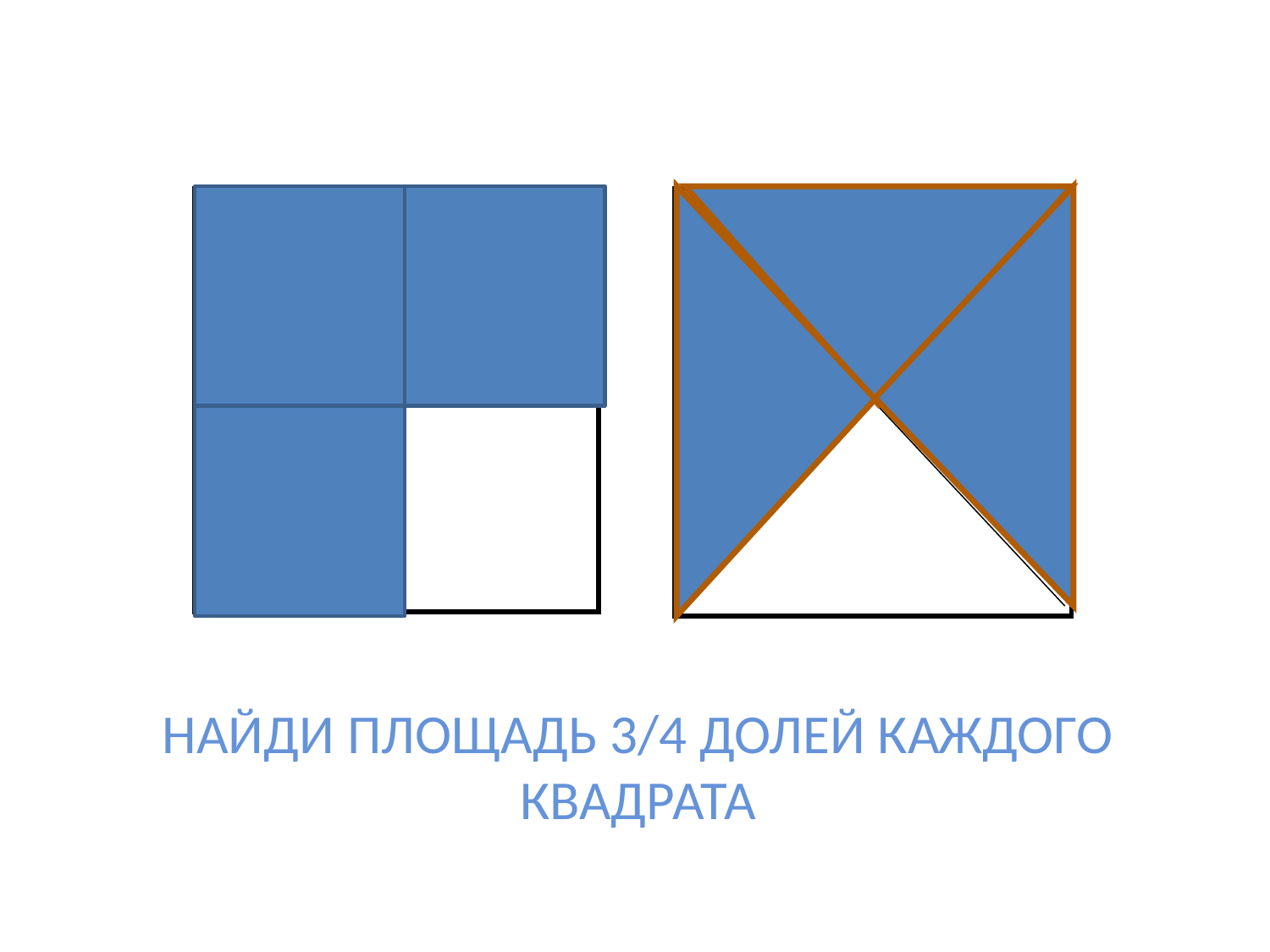

|  |  |
| --- | --- |
|  |  |
|  |
| --- |

# НАЙДИ ПЛОЩАДЬ 3/4 ДОЛЕЙ КАЖДОГО КВАДРАТА